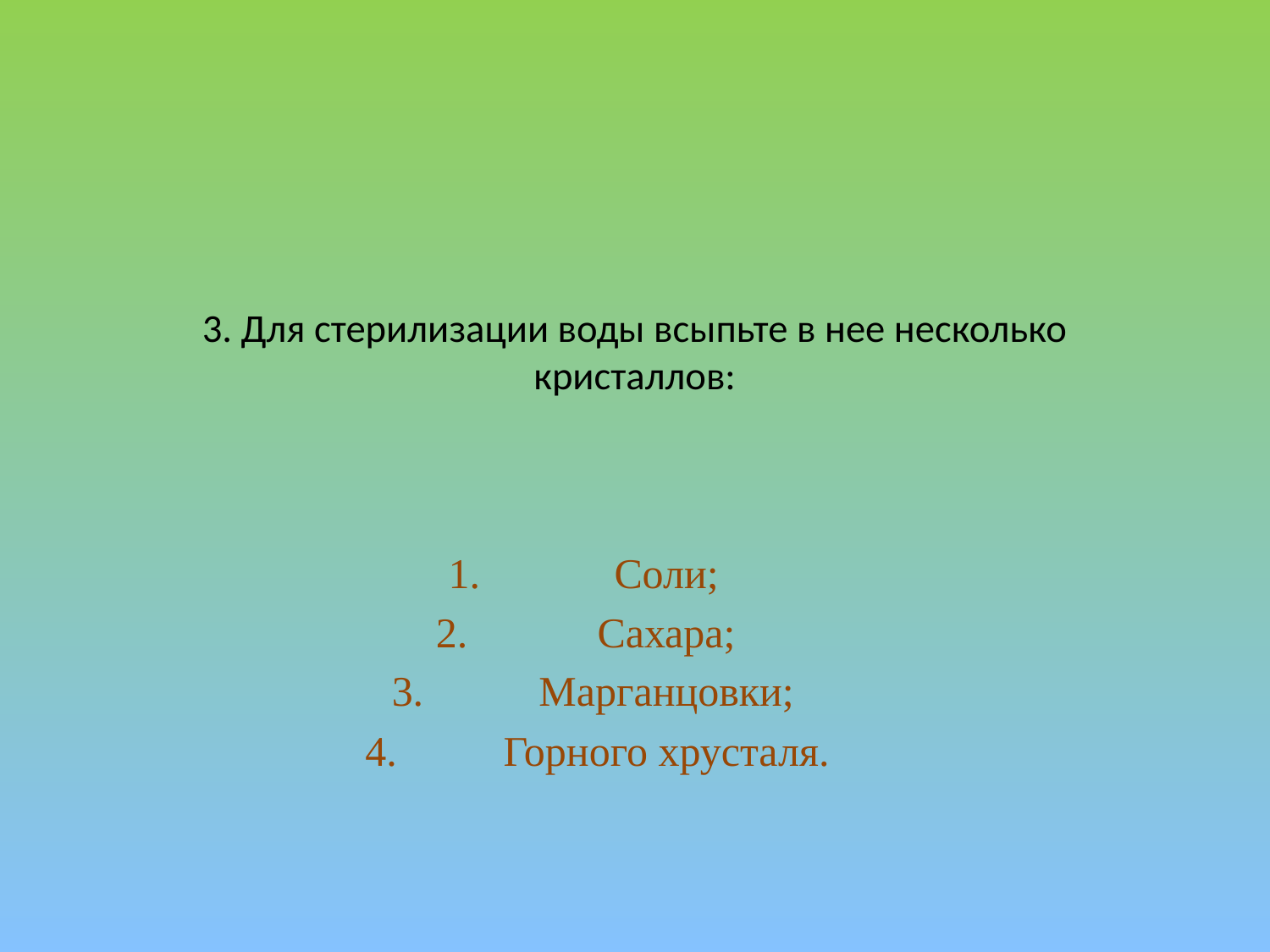

# 3. Для стерилизации воды всыпьте в нее несколько кристаллов:
Соли;
Сахара;
Марганцовки;
Горного хрусталя.